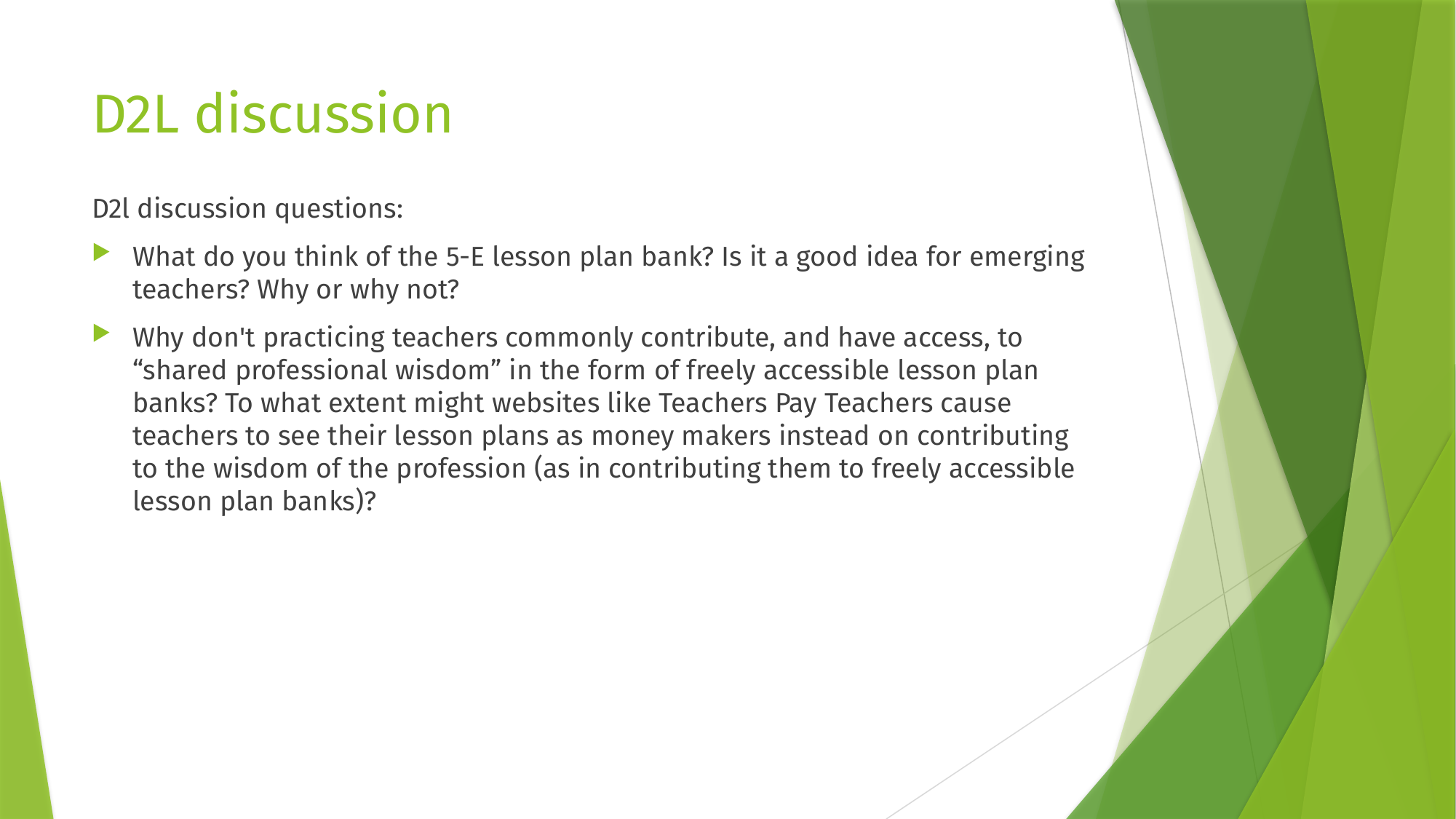

# D2L discussion
D2l discussion questions:
What do you think of the 5-E lesson plan bank? Is it a good idea for emerging teachers? Why or why not?
Why don't practicing teachers commonly contribute, and have access, to “shared professional wisdom” in the form of freely accessible lesson plan banks? To what extent might websites like Teachers Pay Teachers cause teachers to see their lesson plans as money makers instead on contributing to the wisdom of the profession (as in contributing them to freely accessible lesson plan banks)?